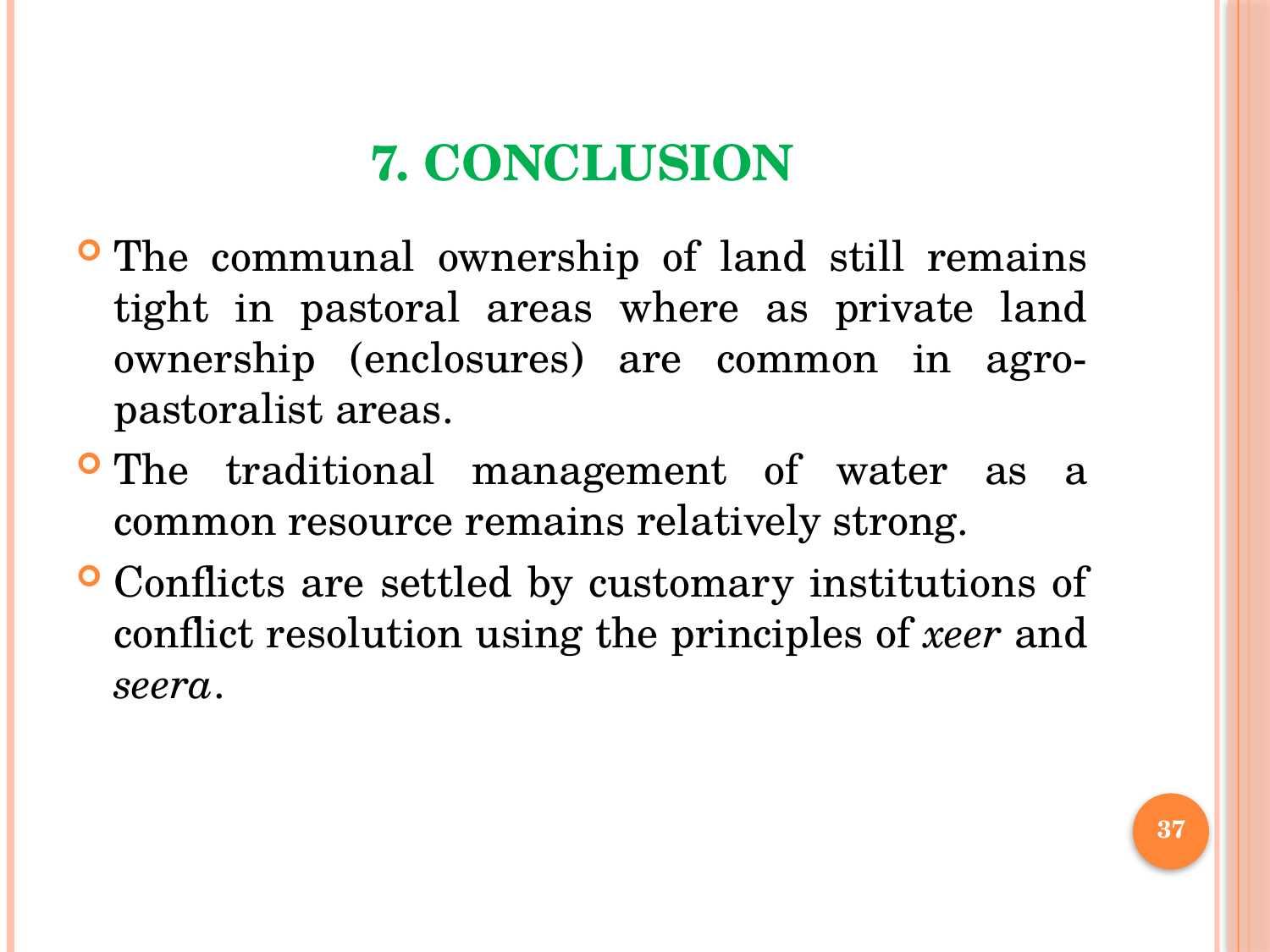

# 7. Conclusion
The communal ownership of land still remains tight in pastoral areas where as private land ownership (enclosures) are common in agro-pastoralist areas.
The traditional management of water as a common resource remains relatively strong.
Conflicts are settled by customary institutions of conflict resolution using the principles of xeer and seera.

37